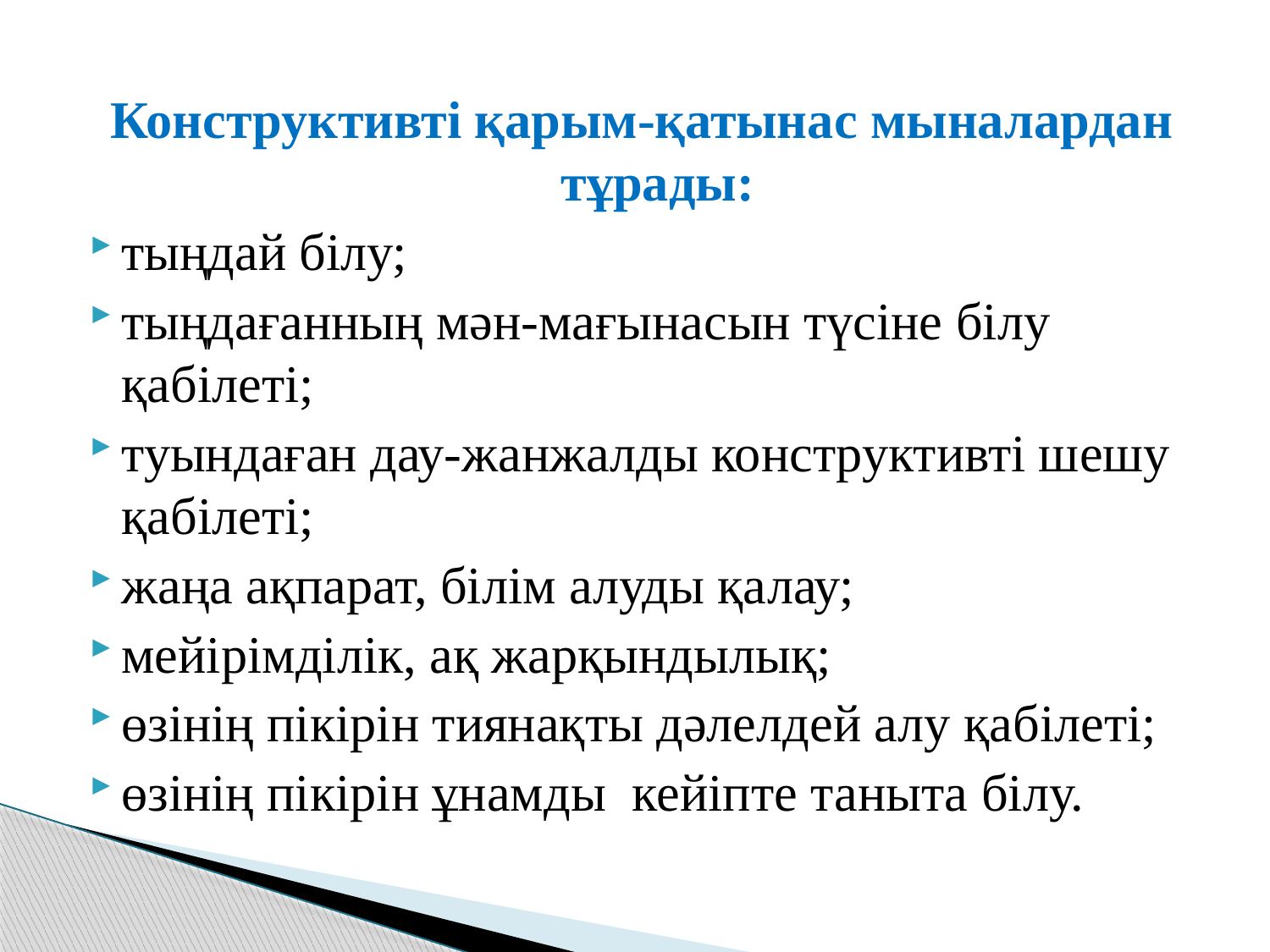

Конструктивті қарым-қатынас мыналардан тұрады:
тыңдай білу;
тыңдағанның мән-мағынасын түсіне білу қабілеті;
туындаған дау-жанжалды конструктивті шешу қабілеті;
жаңа ақпарат, білім алуды қалау;
мейірімділік, ақ жарқындылық;
өзінің пікірін тиянақты дәлелдей алу қабілеті;
өзінің пікірін ұнамды  кейіпте таныта білу.